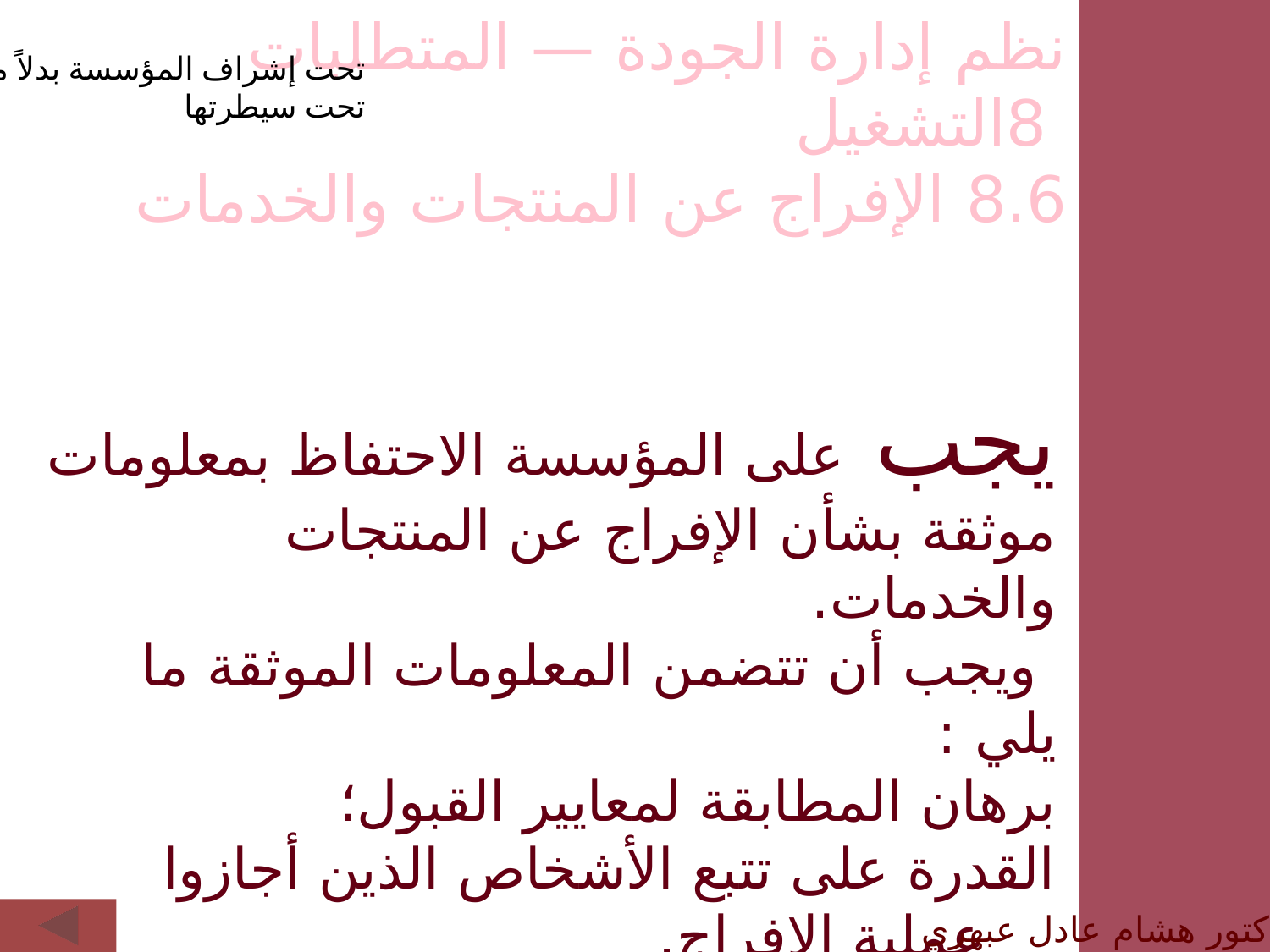

نظم إدارة الجودة — المتطلبات
 8التشغيل
8.6 الإفراج عن المنتجات والخدمات

تحت إشراف المؤسسة بدلاً من
تحت سيطرتها
يجب على المؤسسة الاحتفاظ بمعلومات موثقة بشأن الإفراج عن المنتجات والخدمات.
 ويجب أن تتضمن المعلومات الموثقة ما يلي :
برهان المطابقة لمعايير القبول؛
القدرة على تتبع الأشخاص الذين أجازوا عملية الإفراج.

الدكتور هشام عادل عبهري